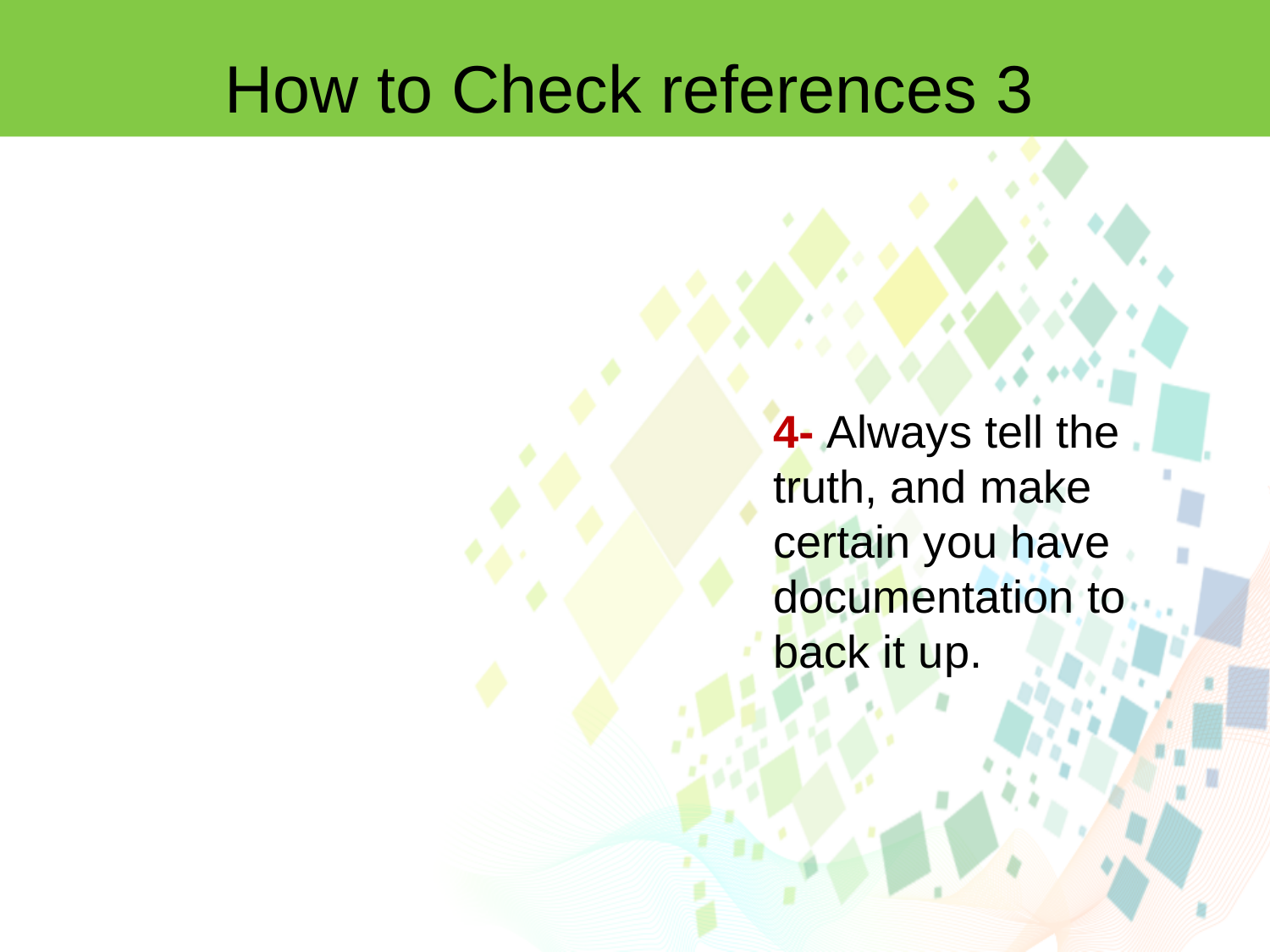

How to Check references 3
4- Always tell the truth, and make certain you have documentation to back it up.